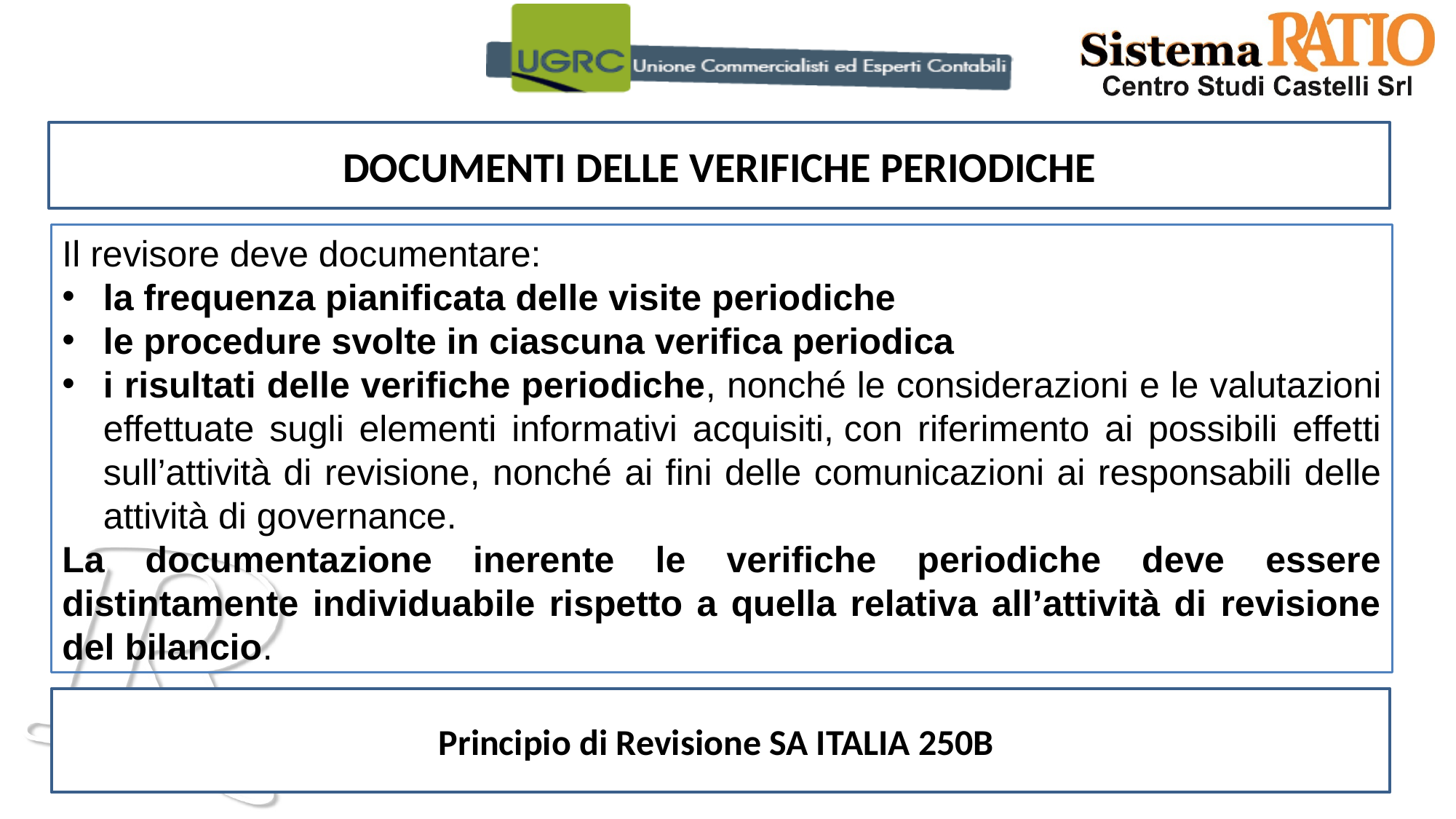

DOCUMENTI DELLE VERIFICHE PERIODICHE
Il revisore deve documentare:
la frequenza pianificata delle visite periodiche
le procedure svolte in ciascuna verifica periodica
i risultati delle verifiche periodiche, nonché le considerazioni e le valutazioni effettuate sugli elementi informativi acquisiti, con riferimento ai possibili effetti sull’attività di revisione, nonché ai fini delle comunicazioni ai responsabili delle attività di governance.
La documentazione inerente le verifiche periodiche deve essere distintamente individuabile rispetto a quella relativa all’attività di revisione del bilancio.
Principio di Revisione SA ITALIA 250B